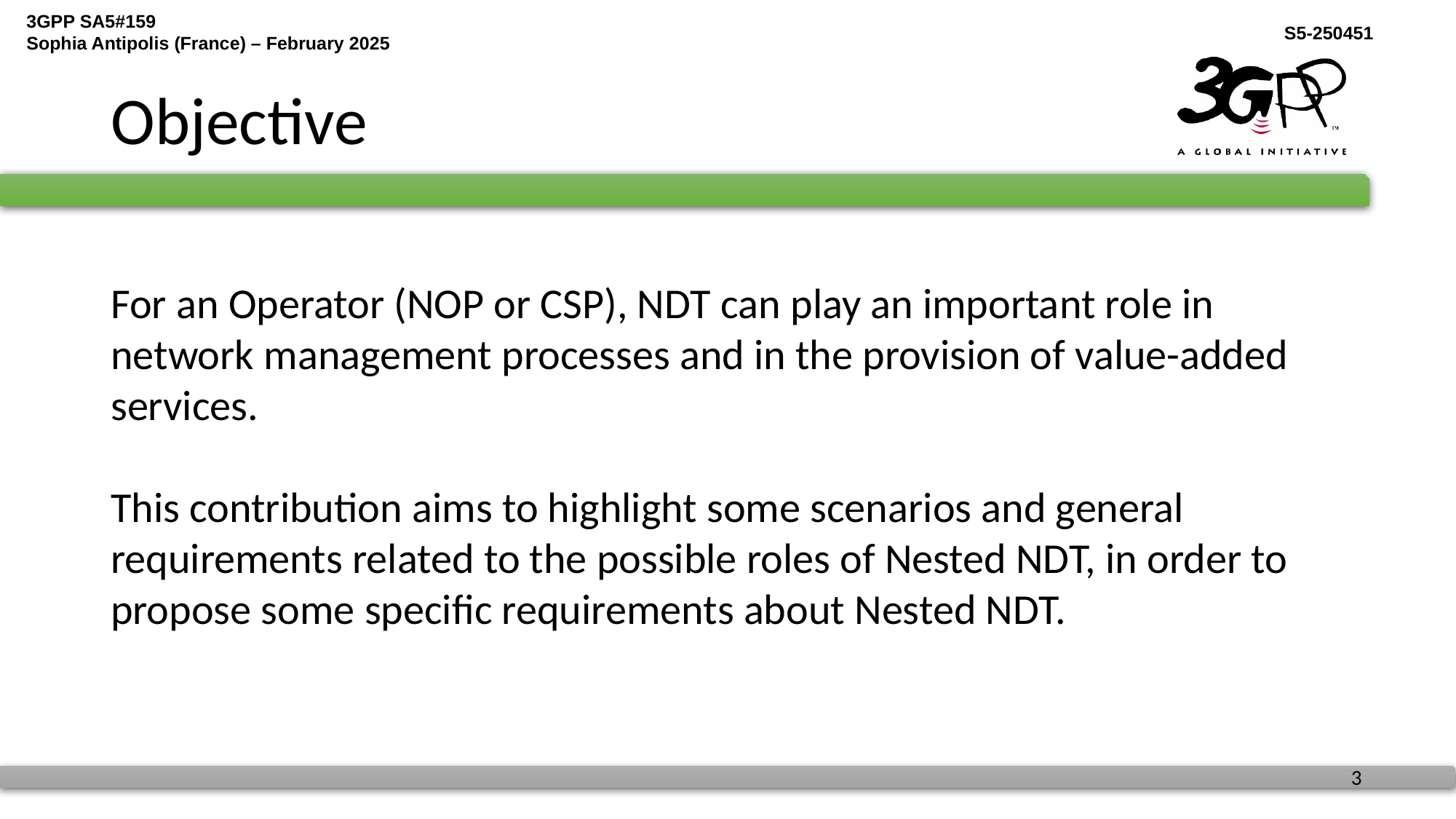

# Objective
For an Operator (NOP or CSP), NDT can play an important role in network management processes and in the provision of value-added services.

This contribution aims to highlight some scenarios and general requirements related to the possible roles of Nested NDT, in order to propose some specific requirements about Nested NDT.